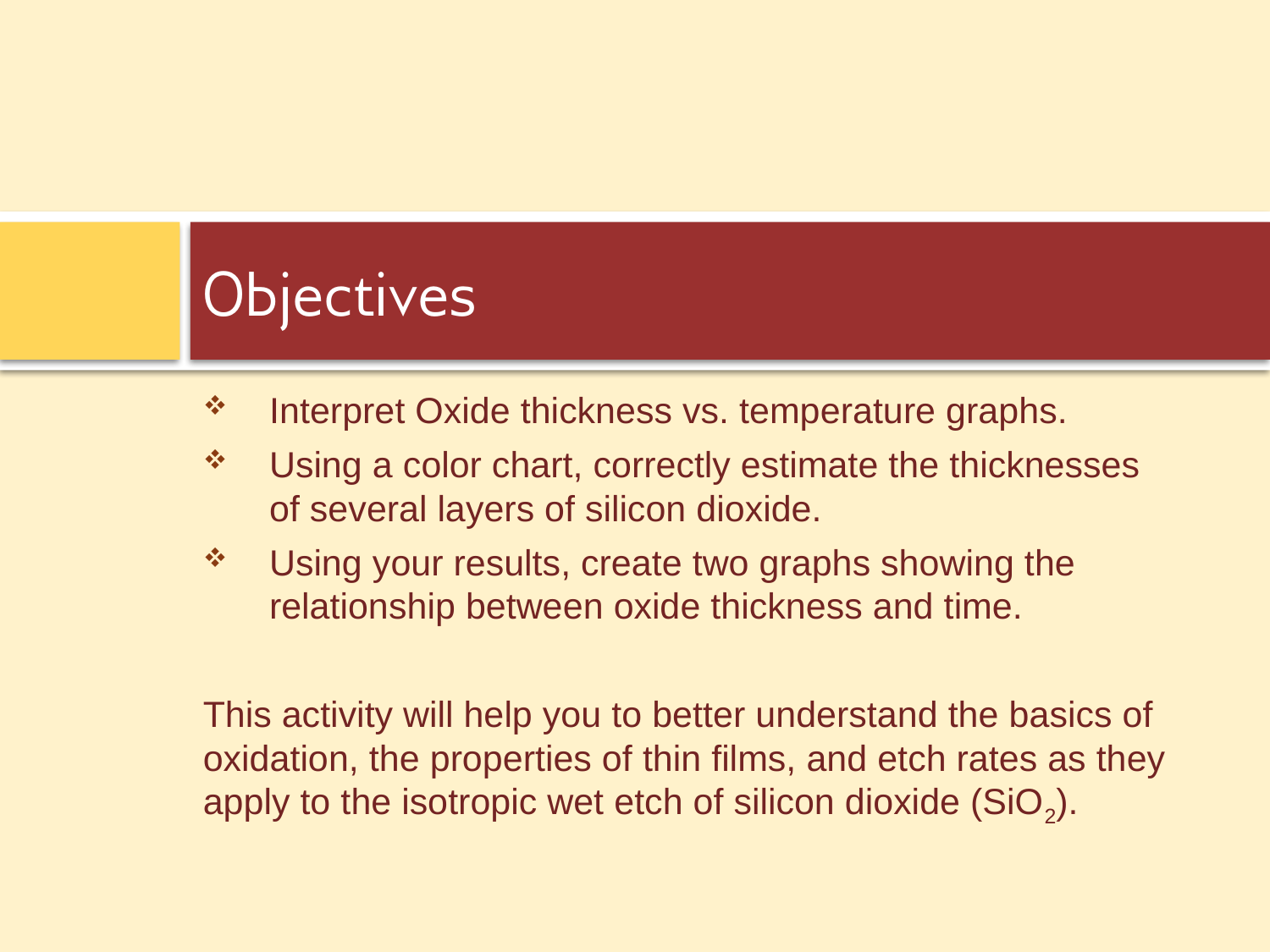

# Objectives
Interpret Oxide thickness vs. temperature graphs.
Using a color chart, correctly estimate the thicknesses of several layers of silicon dioxide.
Using your results, create two graphs showing the relationship between oxide thickness and time.

This activity will help you to better understand the basics of oxidation, the properties of thin films, and etch rates as they apply to the isotropic wet etch of silicon dioxide (SiO2).